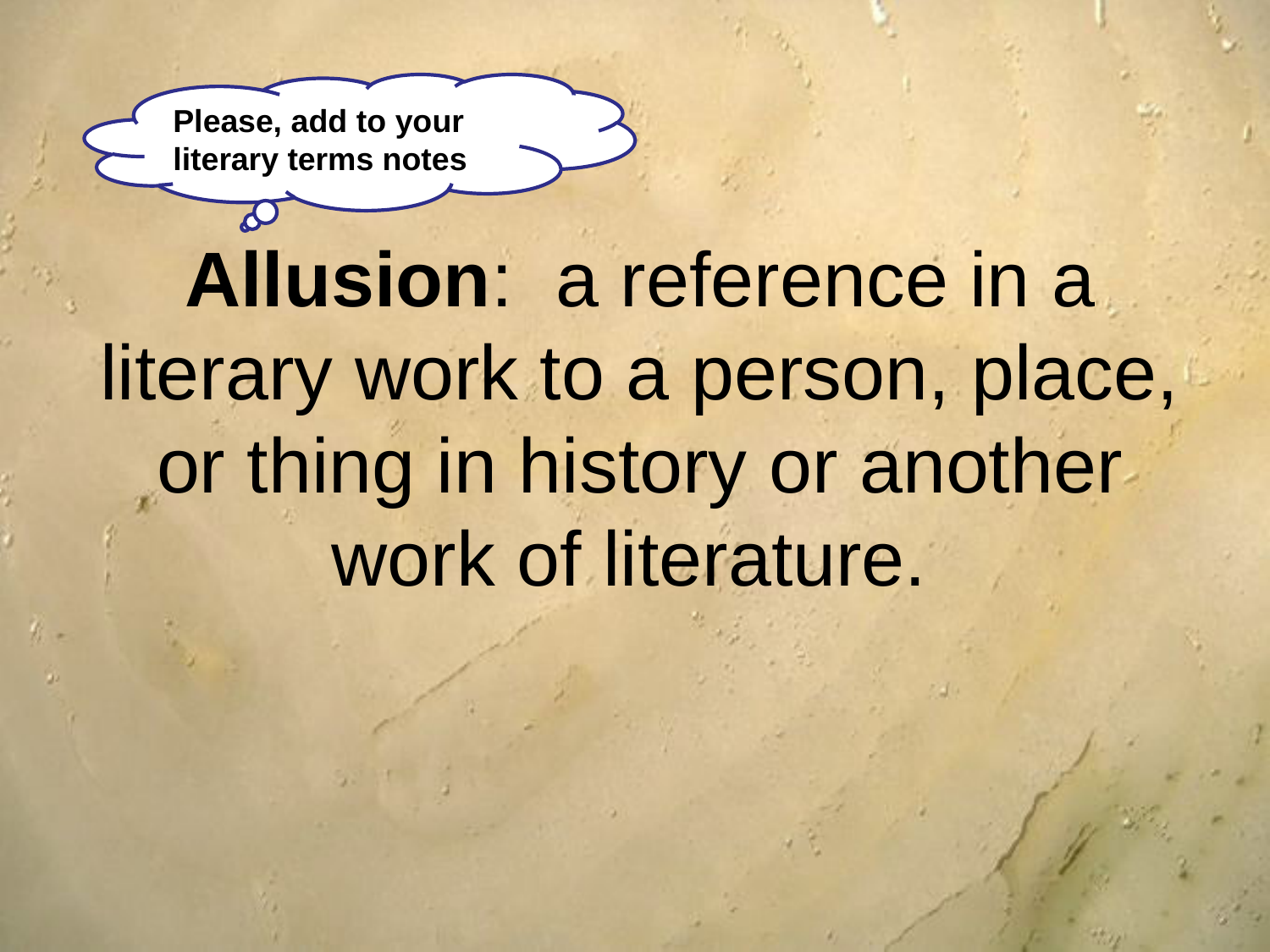

# Allusion:  a reference in a literary work to a person, place, or thing in history or another work of literature.
Please, add to your literary terms notes